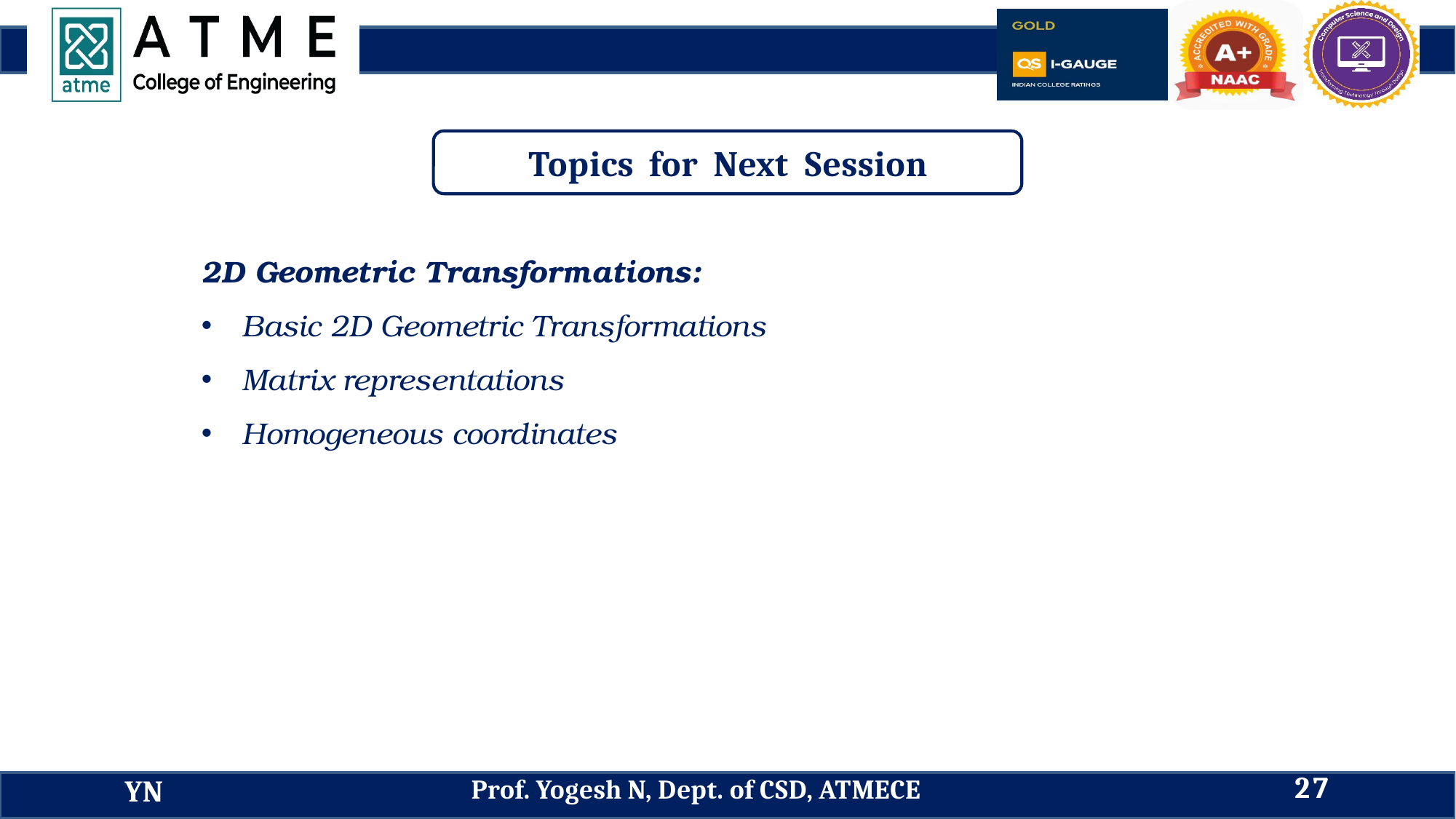

Topics  for  Next  Session
2D Geometric Transformations:
Basic 2D Geometric Transformations
Matrix representations
Homogeneous coordinates
27
Prof. Yogesh N, Dept. of CSD, ATMECE
YN